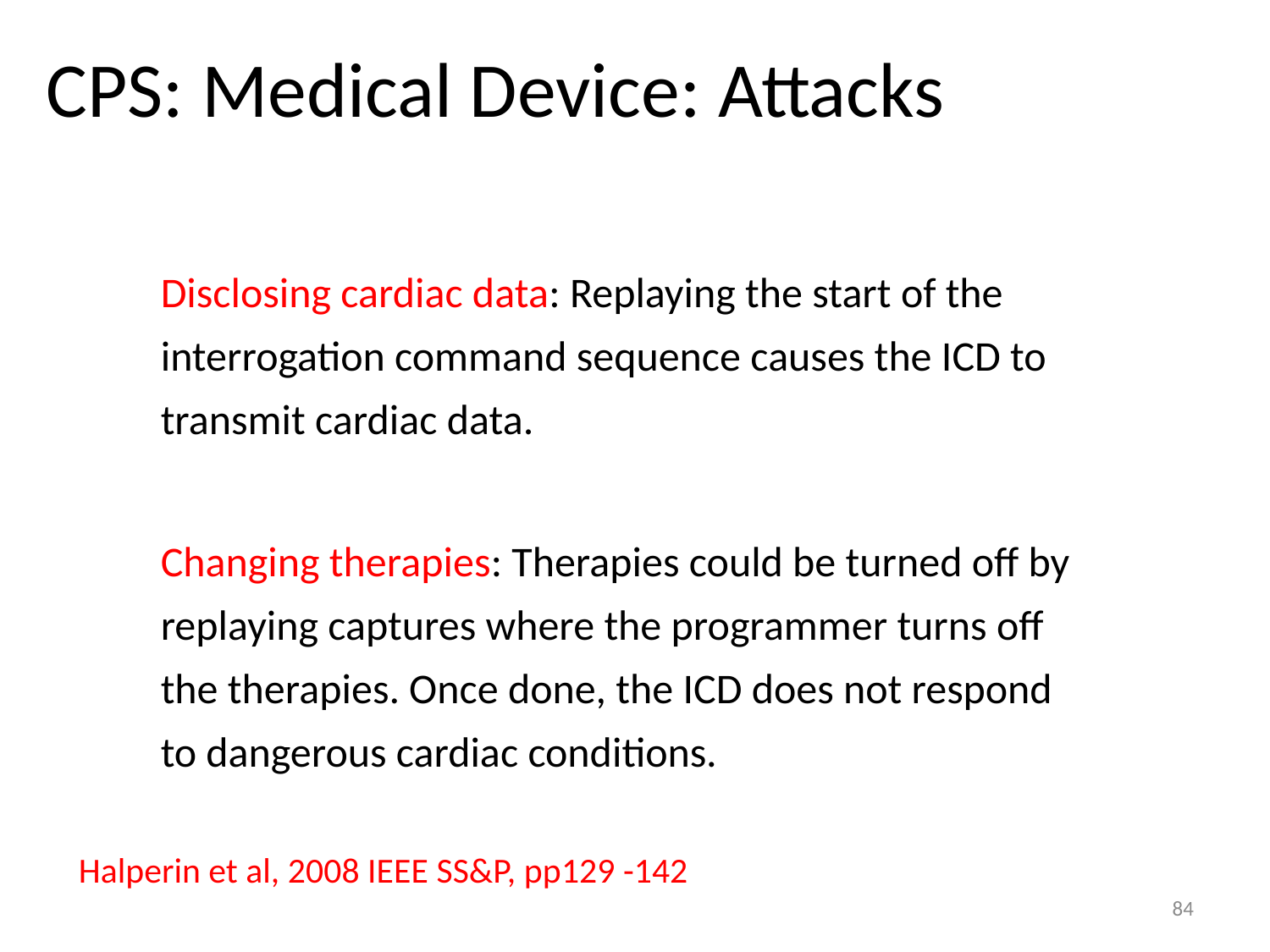

# CPS: Medical Device: Attacks
Disclosing cardiac data: Replaying the start of the interrogation command sequence causes the ICD to transmit cardiac data.
Changing therapies: Therapies could be turned off by replaying captures where the programmer turns off the therapies. Once done, the ICD does not respond to dangerous cardiac conditions.
Halperin et al, 2008 IEEE SS&P, pp129 -142
84